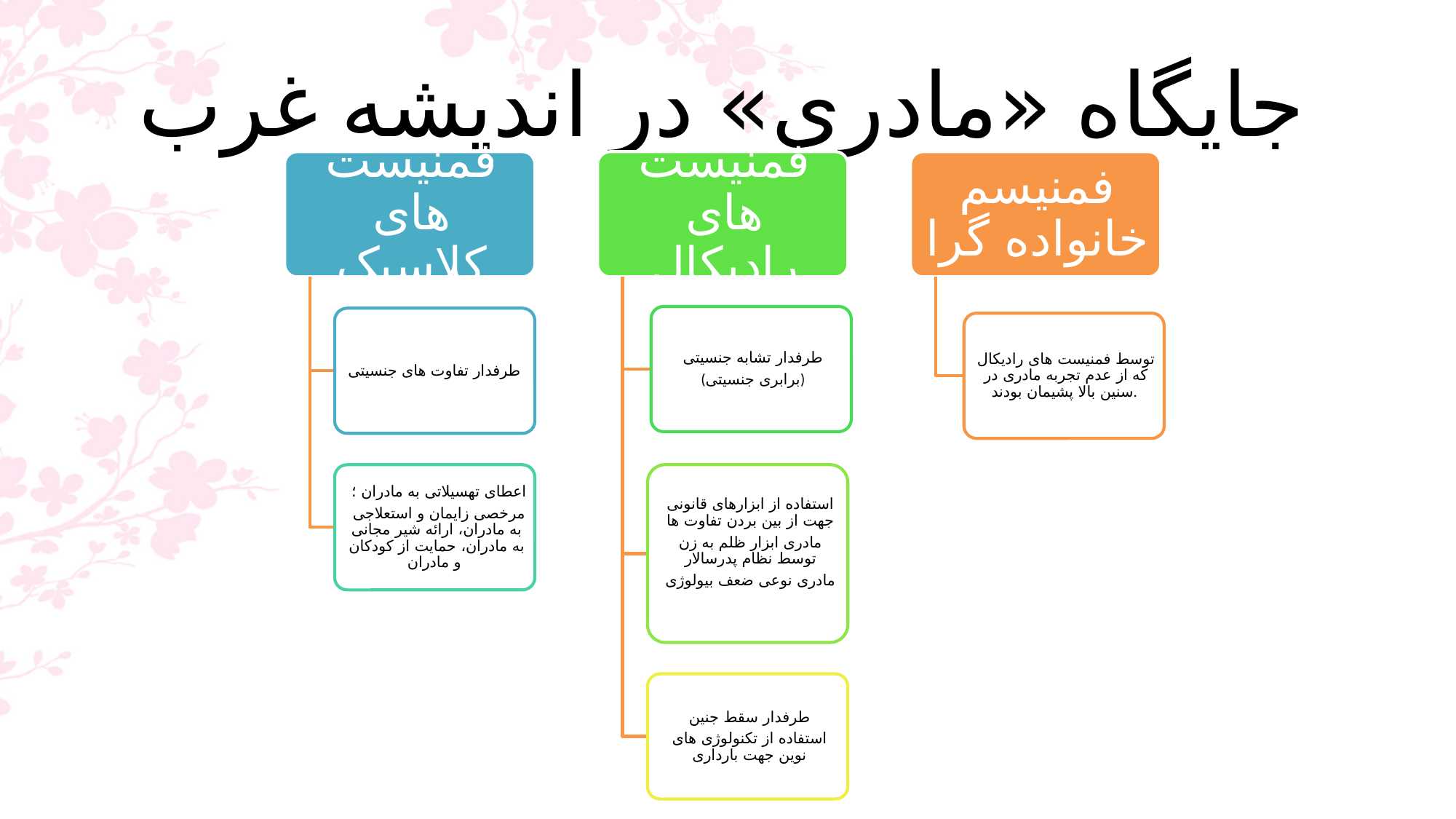

# جایگاه «مادری» در اندیشه غرب
فمنیست های کلاسیک
طرفدار تفاوت های جنسیتی
 اعطای تهسیلاتی به مادران ؛
 مرخصی زایمان و استعلاجی به مادران، ارائه شیر مجانی به مادران، حمایت از کودکان و مادران
فمنیست های رادیکال
طرفدار تشابه جنسیتی
(برابری جنسیتی)
استفاده از ابزارهای قانونی جهت از بین بردن تفاوت ها
مادری ابزار ظلم به زن توسط نظام پدرسالار
مادری نوعی ضعف بیولوژی

طرفدار سقط جنین
استفاده از تکنولوژی های نوین جهت بارداری
فمنیسم خانواده گرا
توسط فمنیست های رادیکال که از عدم تجربه مادری در سنین بالا پشیمان بودند.